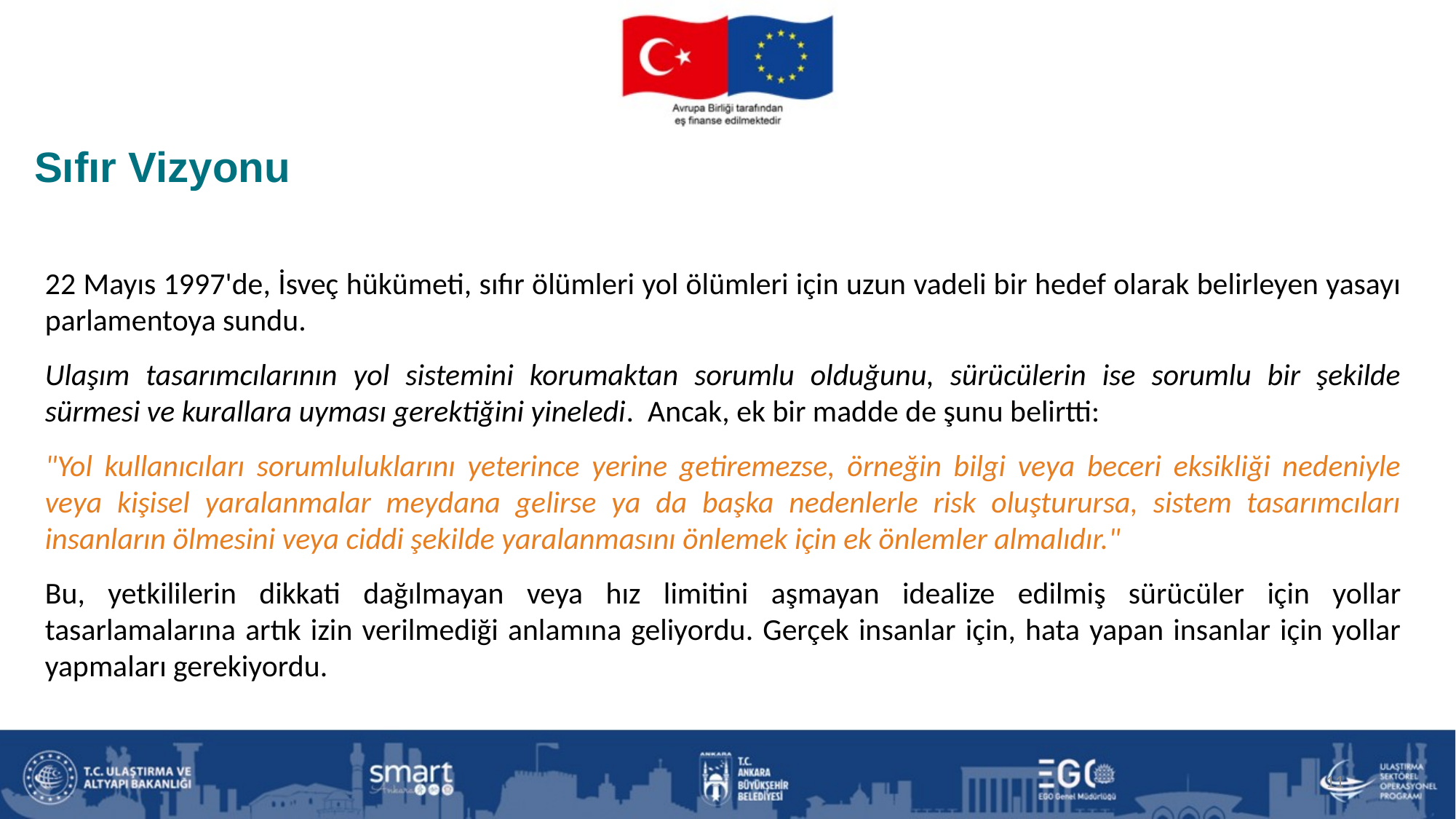

Sıfır Vizyonu

22 Mayıs 1997'de, İsveç hükümeti, sıfır ölümleri yol ölümleri için uzun vadeli bir hedef olarak belirleyen yasayı parlamentoya sundu.
Ulaşım tasarımcılarının yol sistemini korumaktan sorumlu olduğunu, sürücülerin ise sorumlu bir şekilde sürmesi ve kurallara uyması gerektiğini yineledi.  Ancak, ek bir madde de şunu belirtti:
"Yol kullanıcıları sorumluluklarını yeterince yerine getiremezse, örneğin bilgi veya beceri eksikliği nedeniyle veya kişisel yaralanmalar meydana gelirse ya da başka nedenlerle risk oluşturursa, sistem tasarımcıları insanların ölmesini veya ciddi şekilde yaralanmasını önlemek için ek önlemler almalıdır."
Bu, yetkililerin dikkati dağılmayan veya hız limitini aşmayan idealize edilmiş sürücüler için yollar tasarlamalarına artık izin verilmediği anlamına geliyordu. Gerçek insanlar için, hata yapan insanlar için yollar yapmaları gerekiyordu.

11